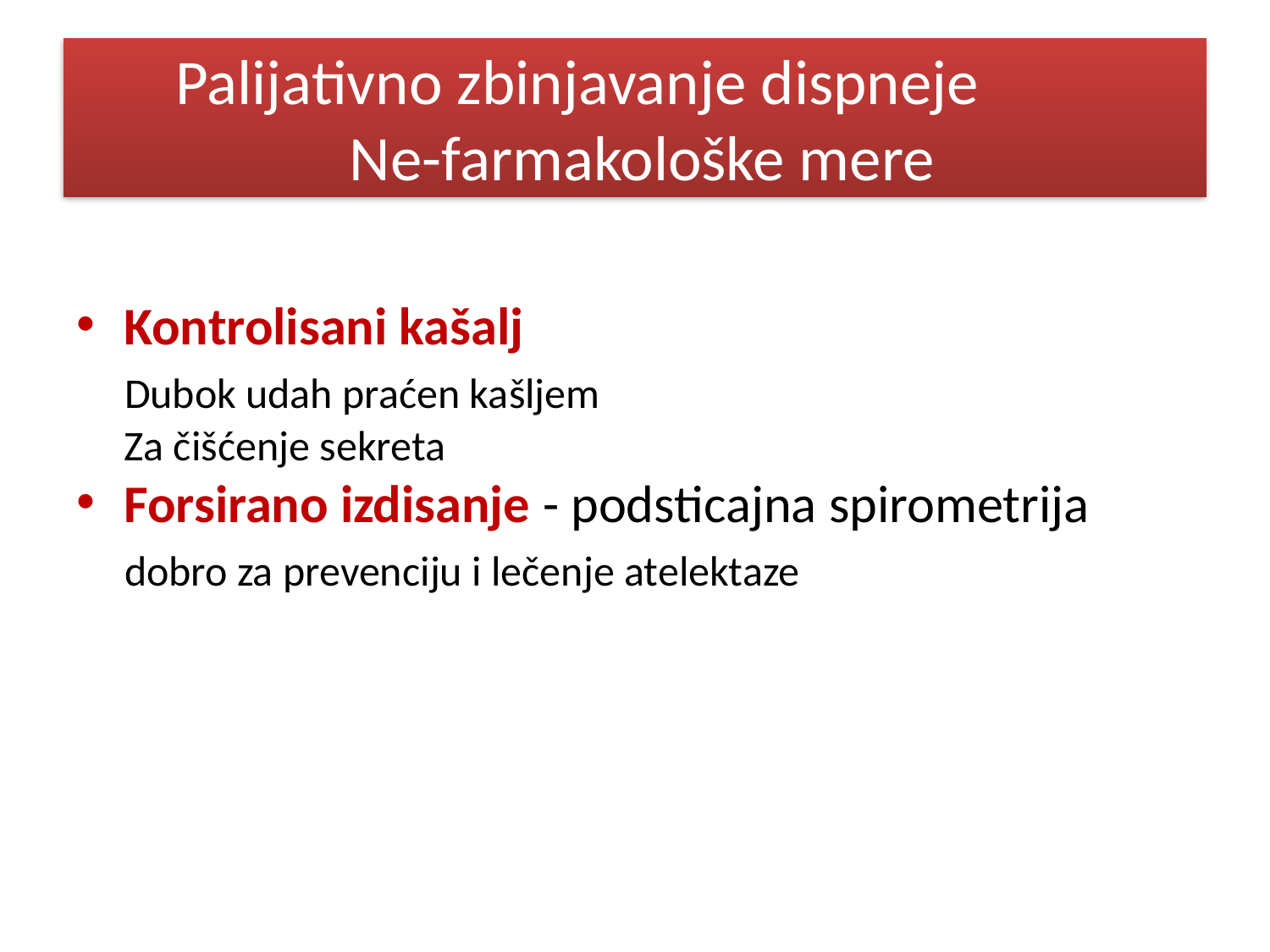

# Palijativno zbinjavanje dispneje Ne-farmakološke mere

Kontrolisani kašalj
    Dubok udah praćen kašljem
     Za čišćenje sekreta
Forsirano izdisanje - podsticajna spirometrija
    dobro za prevenciju i lečenje atelektaze